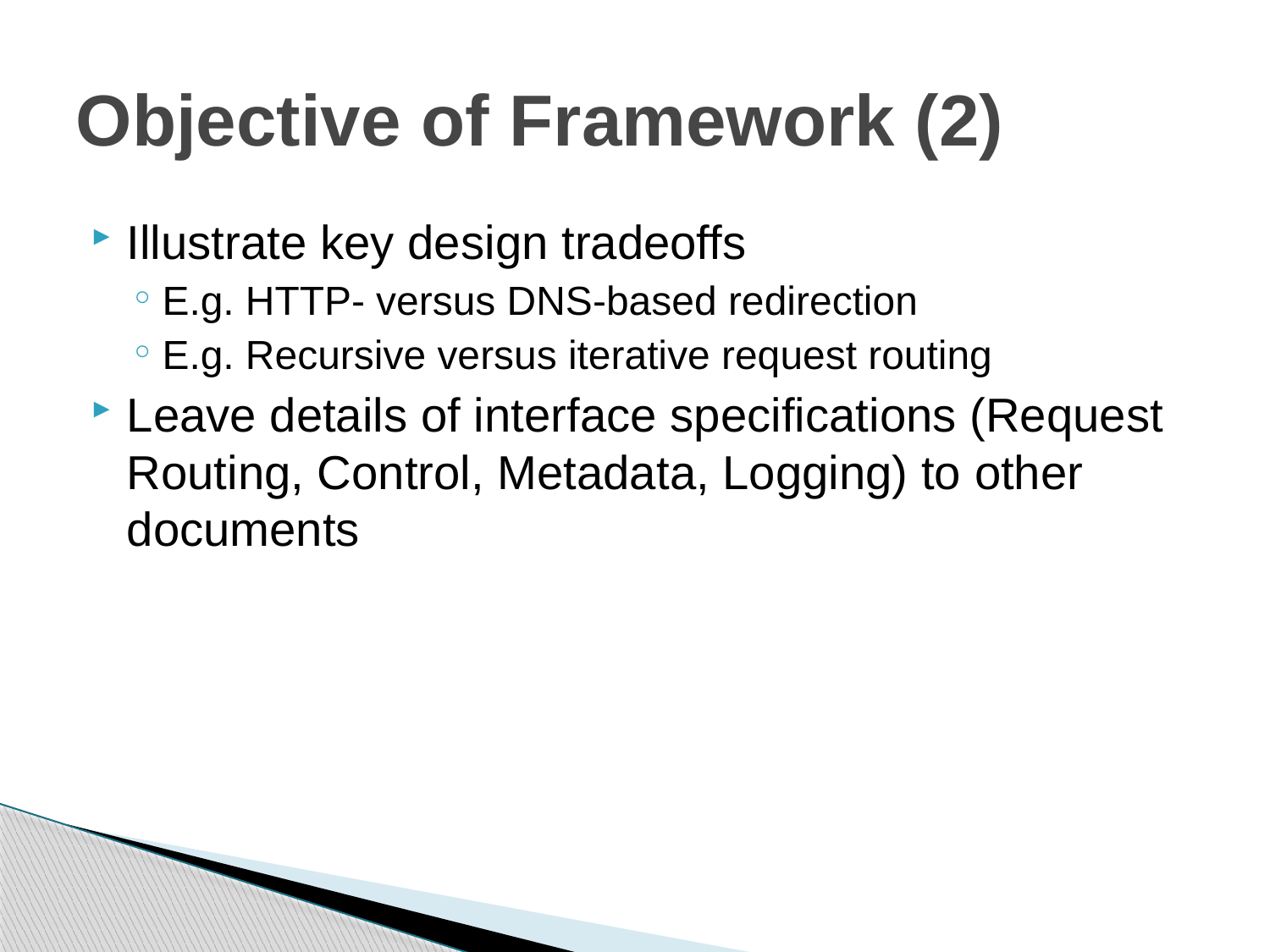

# Objective of Framework (2)
Illustrate key design tradeoffs
E.g. HTTP- versus DNS-based redirection
E.g. Recursive versus iterative request routing
Leave details of interface specifications (Request Routing, Control, Metadata, Logging) to other documents